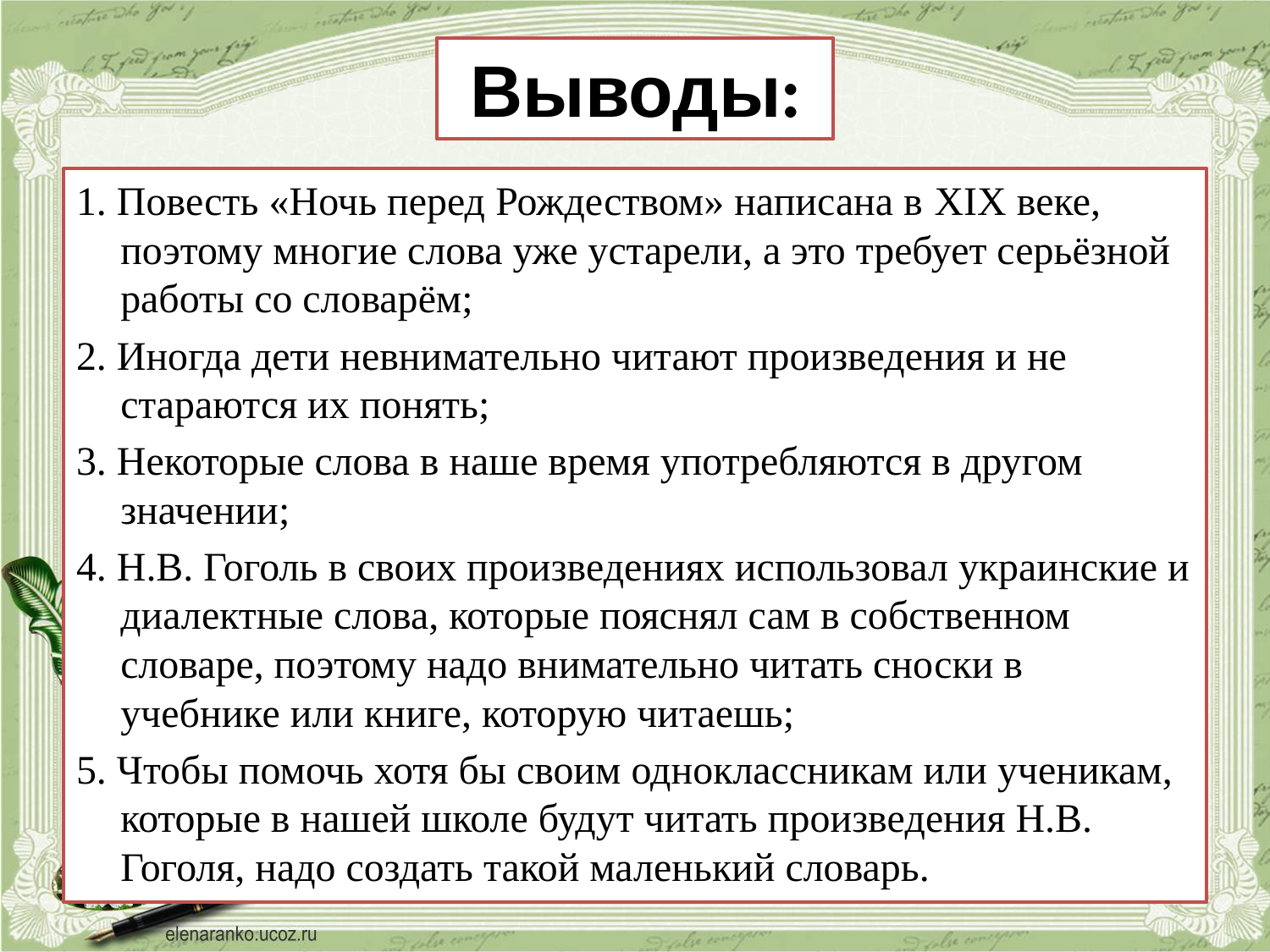

# Выводы:
1. Повесть «Ночь перед Рождеством» написана в XIX веке, поэтому многие слова уже устарели, а это требует серьёзной работы со словарём;
2. Иногда дети невнимательно читают произведения и не стараются их понять;
3. Некоторые слова в наше время употребляются в другом значении;
4. Н.В. Гоголь в своих произведениях использовал украинские и диалектные слова, которые пояснял сам в собственном словаре, поэтому надо внимательно читать сноски в учебнике или книге, которую читаешь;
5. Чтобы помочь хотя бы своим одноклассникам или ученикам, которые в нашей школе будут читать произведения Н.В. Гоголя, надо создать такой маленький словарь.